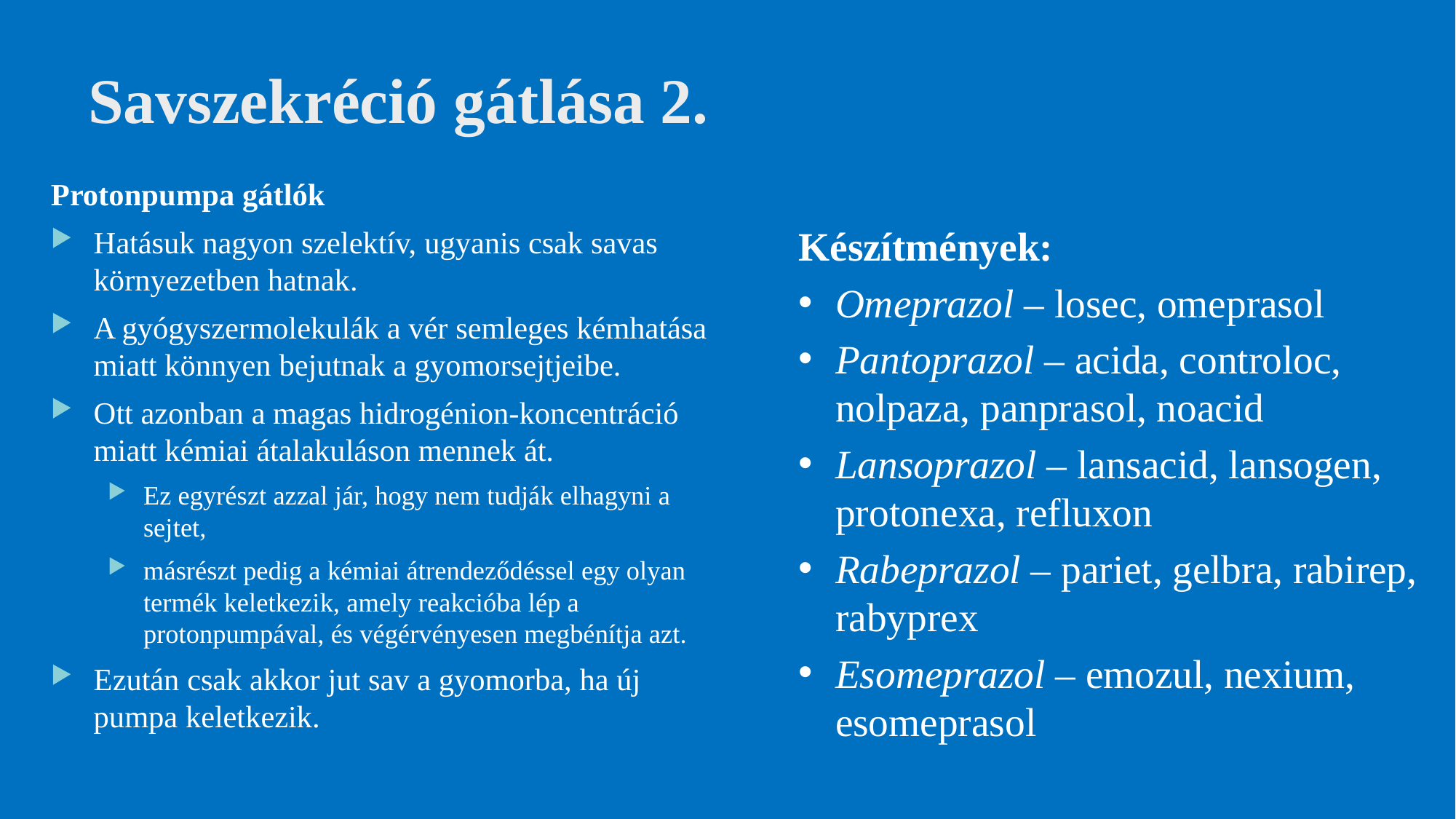

# Savszekréció gátlása 2.
Protonpumpa gátlók
Hatásuk nagyon szelektív, ugyanis csak savas környezetben hatnak.
A gyógyszermolekulák a vér semleges kémhatása miatt könnyen bejutnak a gyomorsejtjeibe.
Ott azonban a magas hidrogénion-koncentráció miatt kémiai átalakuláson mennek át.
Ez egyrészt azzal jár, hogy nem tudják elhagyni a sejtet,
másrészt pedig a kémiai átrendeződéssel egy olyan termék keletkezik, amely reakcióba lép a protonpumpával, és végérvényesen megbénítja azt.
Ezután csak akkor jut sav a gyomorba, ha új pumpa keletkezik.

Készítmények:
Omeprazol – losec, omeprasol
Pantoprazol – acida, controloc, nolpaza, panprasol, noacid
Lansoprazol – lansacid, lansogen, protonexa, refluxon
Rabeprazol – pariet, gelbra, rabirep, rabyprex
Esomeprazol – emozul, nexium, esomeprasol